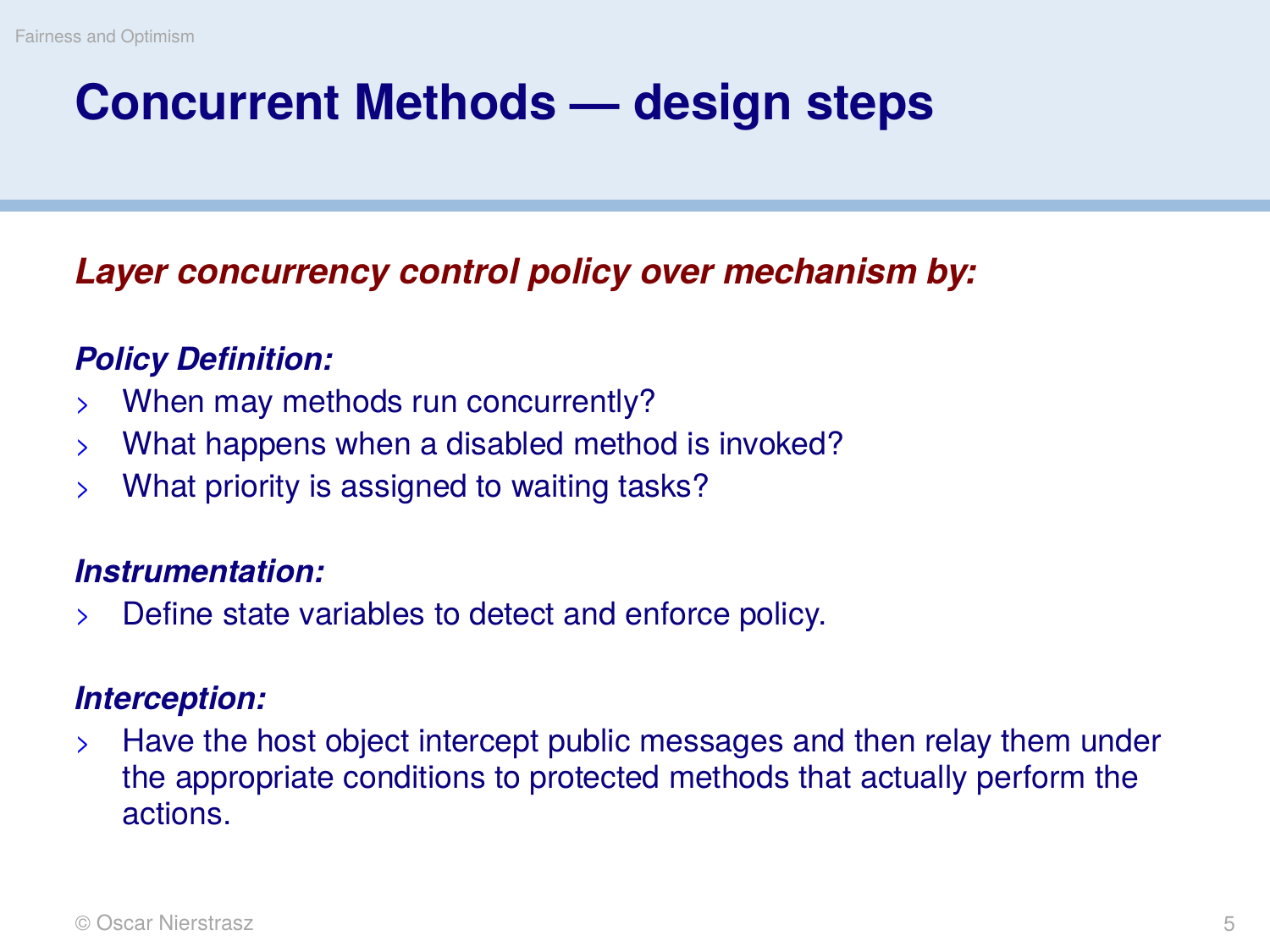

Fairness and Optimism
# Concurrent Methods — design steps
Layer concurrency control policy over mechanism by:

Policy Definition:
When may methods run concurrently?
What happens when a disabled method is invoked?
What priority is assigned to waiting tasks?

Instrumentation:
Define state variables to detect and enforce policy.

Interception:
Have the host object intercept public messages and then relay them under the appropriate conditions to protected methods that actually perform the actions.
© Oscar Nierstrasz
5